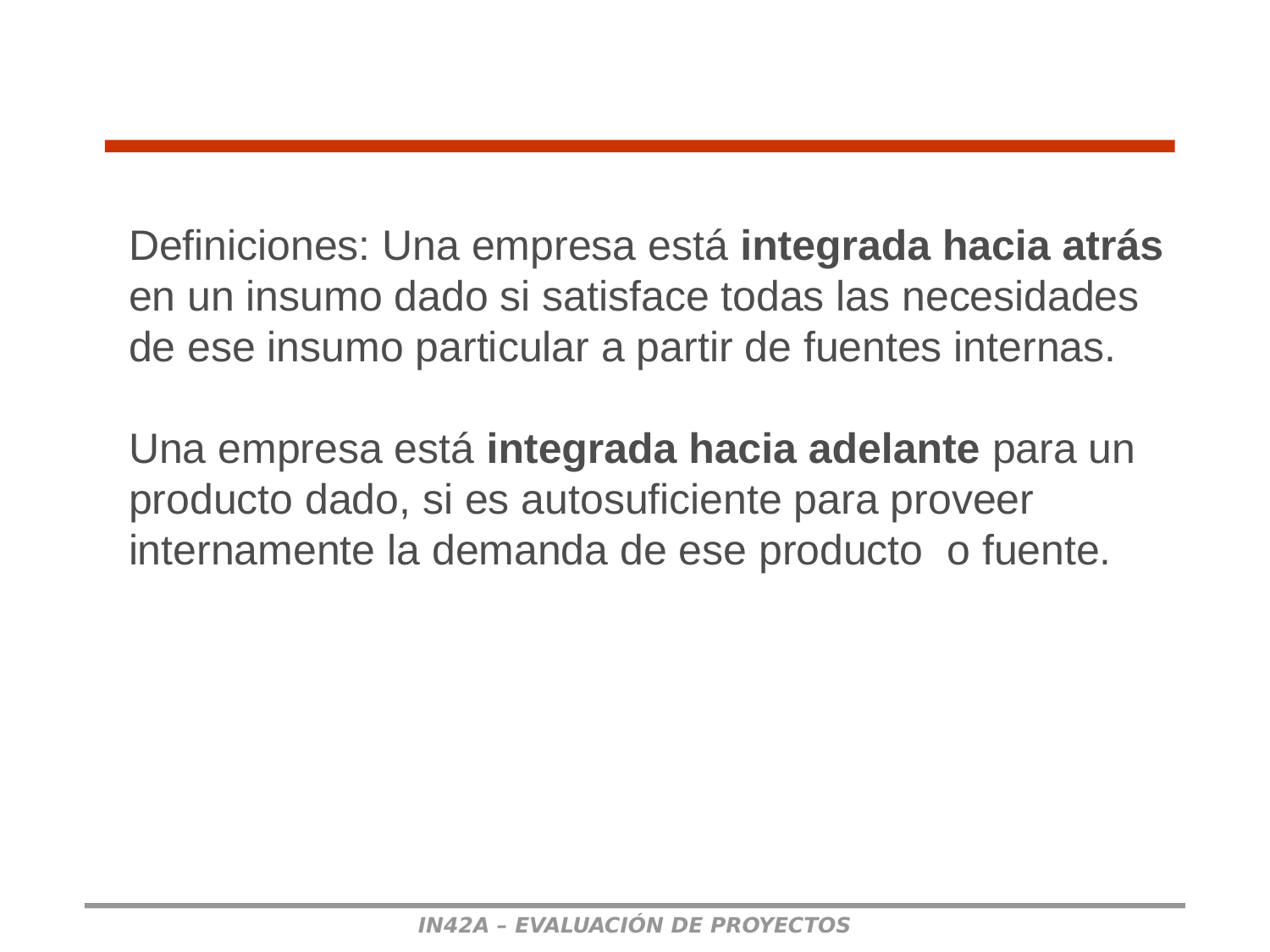

Definiciones: Una empresa está integrada hacia atrás en un insumo dado si satisface todas las necesidades de ese insumo particular a partir de fuentes internas.

Una empresa está integrada hacia adelante para un producto dado, si es autosuficiente para proveer internamente la demanda de ese producto  o fuente.
IN42A – EVALUACIÓN DE PROYECTOS